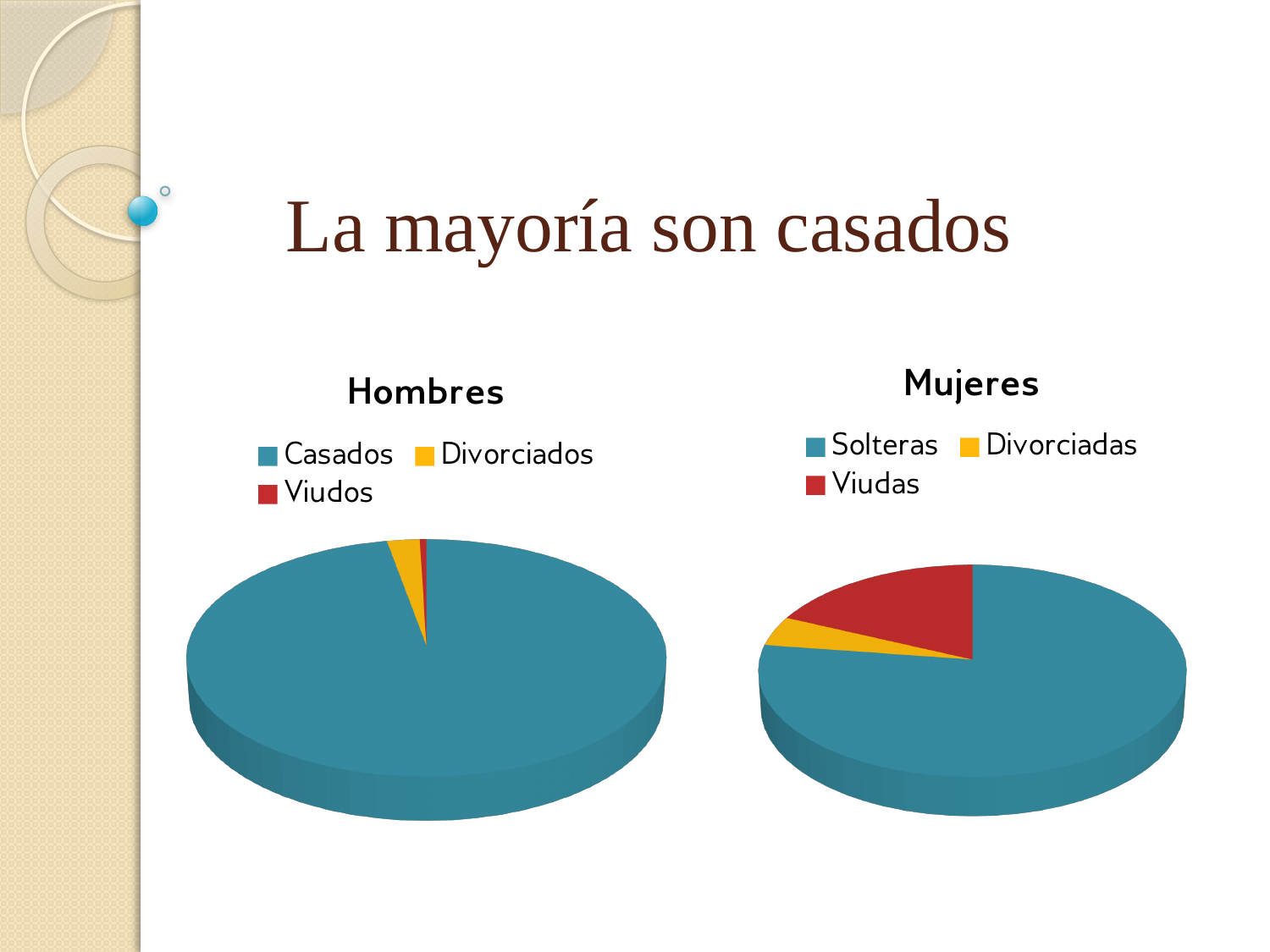

# La mayoría son casados

[unsupported chart]

[unsupported chart]